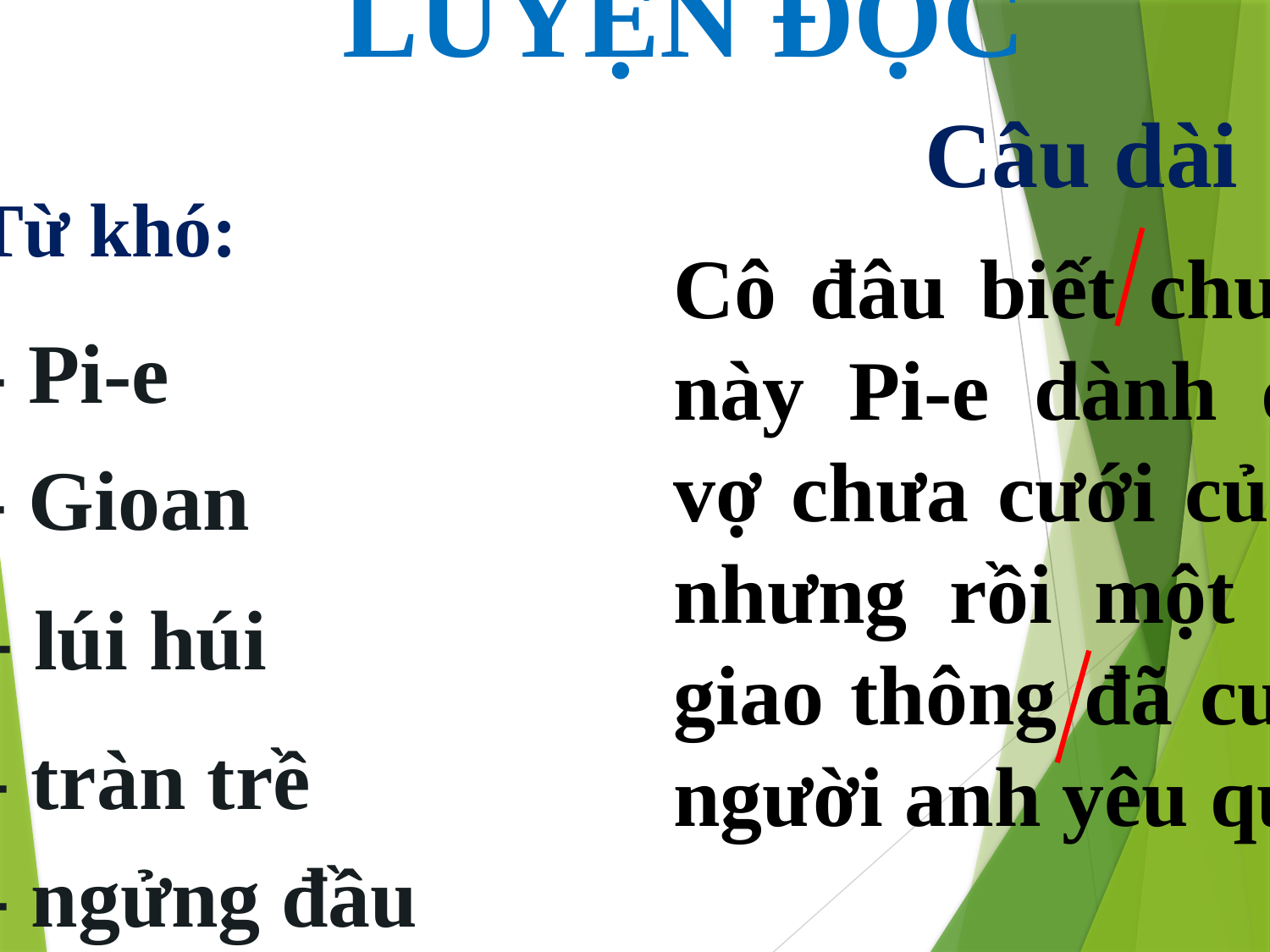

LUYỆN ĐỌC
Câu dài
* Từ khó:
Cô đâu biết chuỗi ngọc này Pi-e dành để tặng vợ chưa cưới của mình, nhưng rồi một tai nạn giao thông đã cướp mất người anh yêu quý.

- Pi-e
- Gioan

- lúi húi

- tràn trề

- ngửng đầu